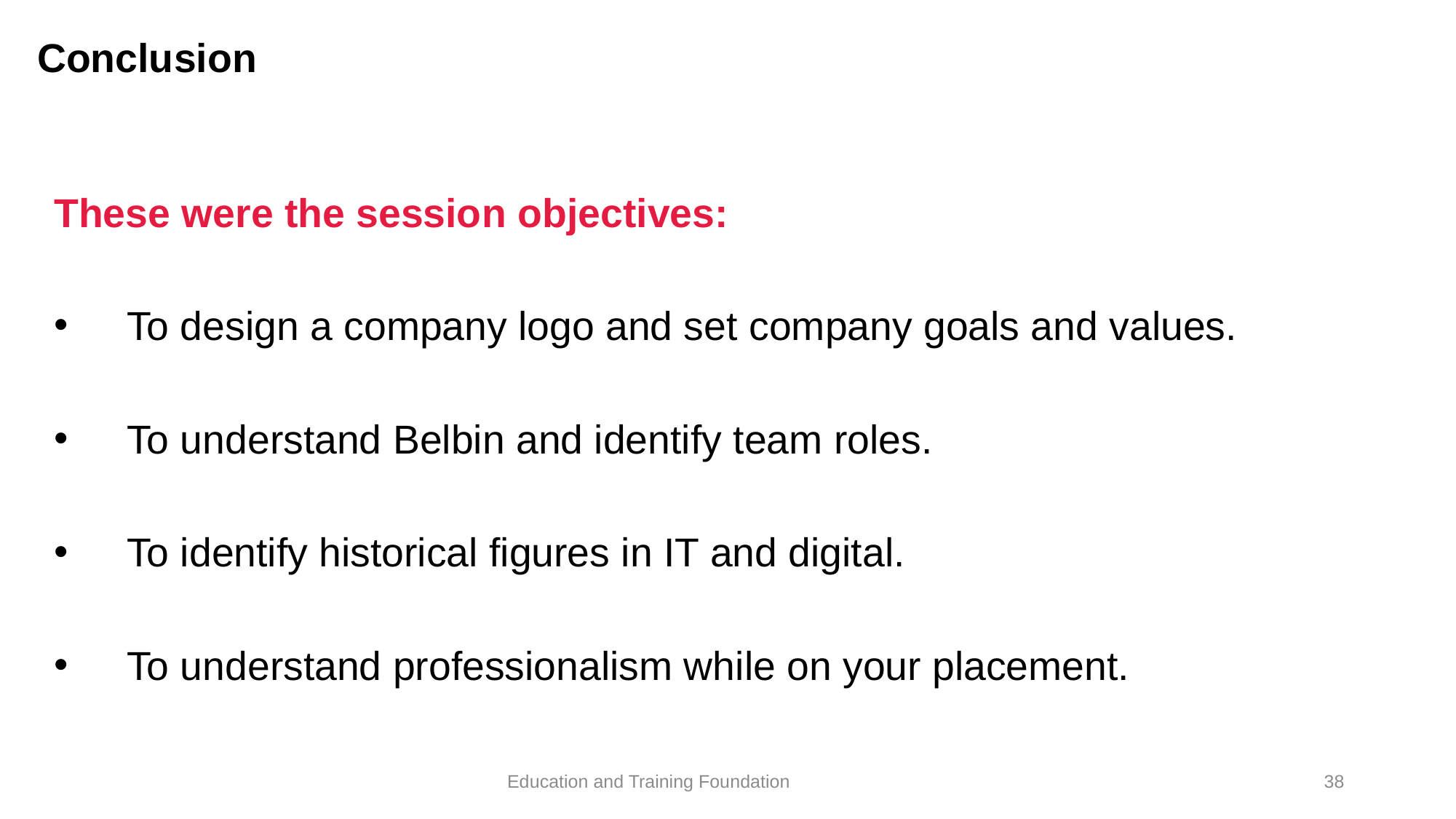

# Conclusion
These were the session objectives:

To design a company logo and set company goals and values.

To understand Belbin and identify team roles.

To identify historical figures in IT and digital.

To understand professionalism while on your placement.

38
Education and Training Foundation